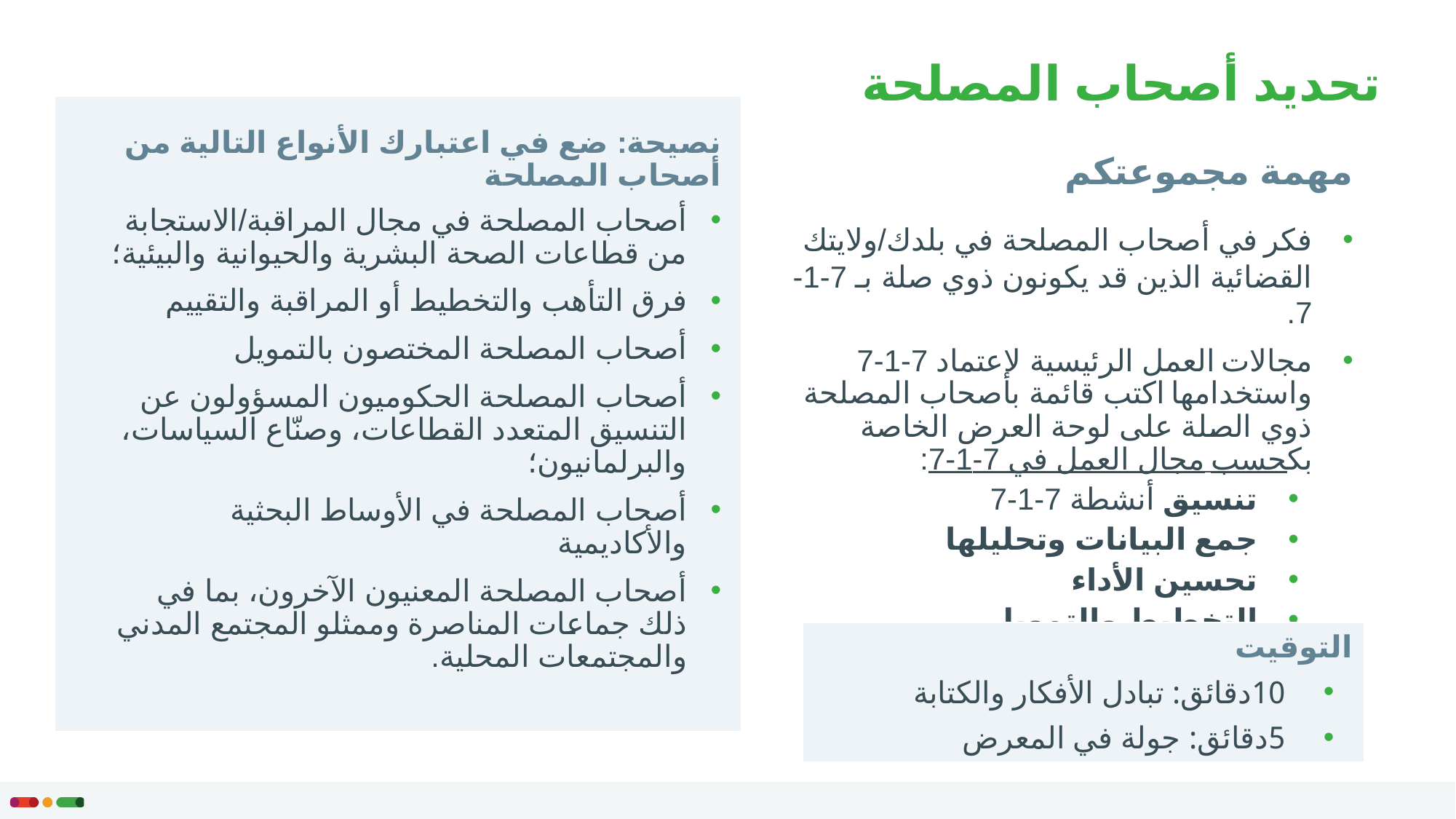

# تحديد أصحاب المصلحة

نصيحة: ضع في اعتبارك الأنواع التالية من أصحاب المصلحة
مهمة مجموعتكم
أصحاب المصلحة في مجال المراقبة/الاستجابة من قطاعات الصحة البشرية والحيوانية والبيئية؛
فرق التأهب والتخطيط أو المراقبة والتقييم
أصحاب المصلحة المختصون بالتمويل
أصحاب المصلحة الحكوميون المسؤولون عن التنسيق المتعدد القطاعات، وصنّاع السياسات، والبرلمانيون؛
أصحاب المصلحة في الأوساط البحثية والأكاديمية
أصحاب المصلحة المعنيون الآخرون، بما في ذلك جماعات المناصرة وممثلو المجتمع المدني والمجتمعات المحلية.
فكر في أصحاب المصلحة في بلدك/ولايتك القضائية الذين قد يكونون ذوي صلة بـ 7-1-7.
مجالات العمل الرئيسية لاعتماد 7-1-7 واستخدامها اكتب قائمة بأصحاب المصلحة ذوي الصلة على لوحة العرض الخاصة بكحسب مجال العمل في 7-1-7:
تنسيق أنشطة 7-1-7
جمع البيانات وتحليلها
تحسين الأداء
التخطيط والتمويل
التواصل والمناصرة

التوقيت
 10دقائق: تبادل الأفكار والكتابة
 5دقائق: جولة في المعرض